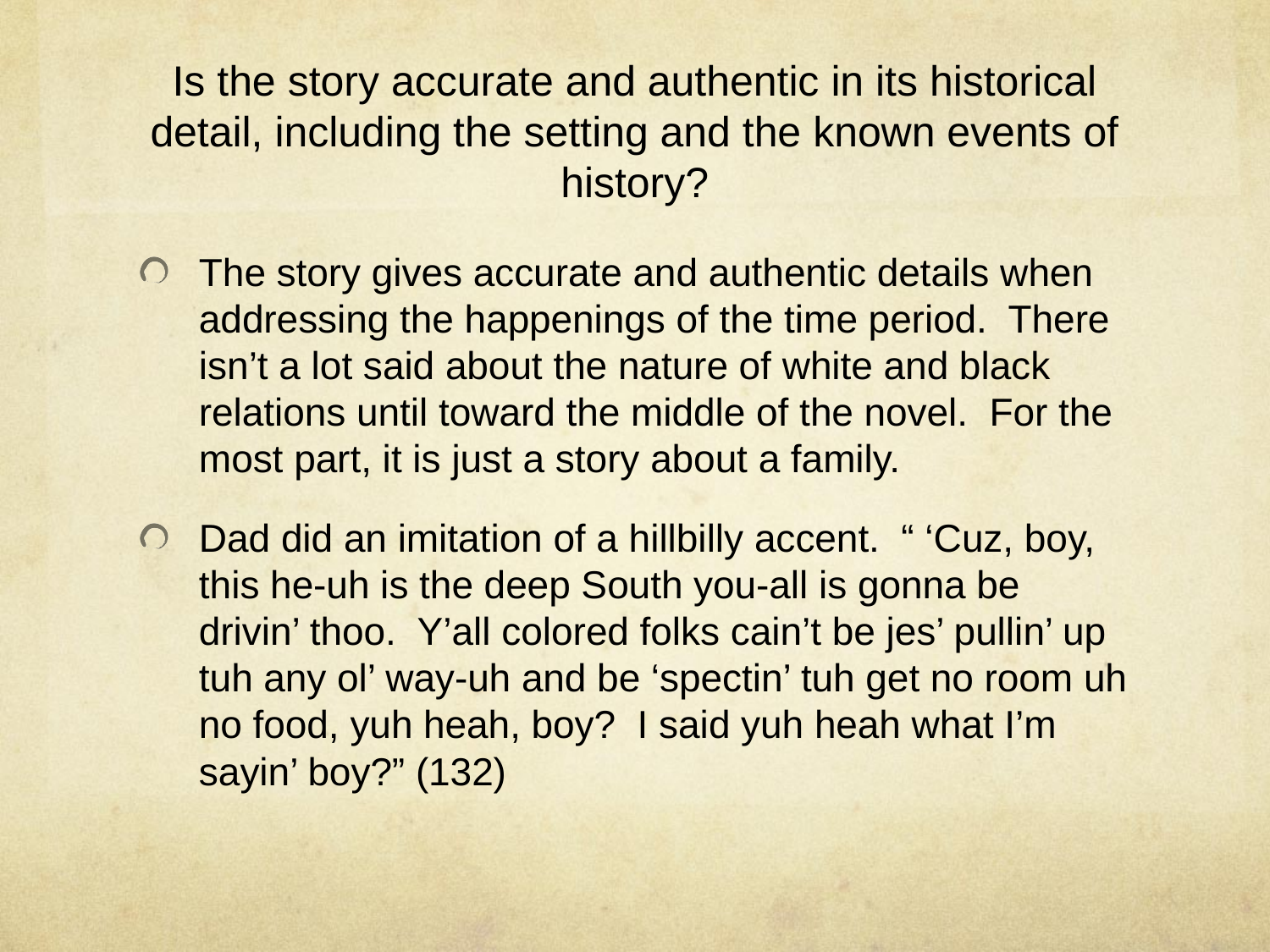

# Is the story accurate and authentic in its historical detail, including the setting and the known events of history?
The story gives accurate and authentic details when addressing the happenings of the time period.  There isn’t a lot said about the nature of white and black relations until toward the middle of the novel.  For the most part, it is just a story about a family.
Dad did an imitation of a hillbilly accent.  “ ‘Cuz, boy, this he-uh is the deep South you-all is gonna be drivin’ thoo.  Y’all colored folks cain’t be jes’ pullin’ up tuh any ol’ way-uh and be ‘spectin’ tuh get no room uh no food, yuh heah, boy?  I said yuh heah what I’m sayin’ boy?” (132)